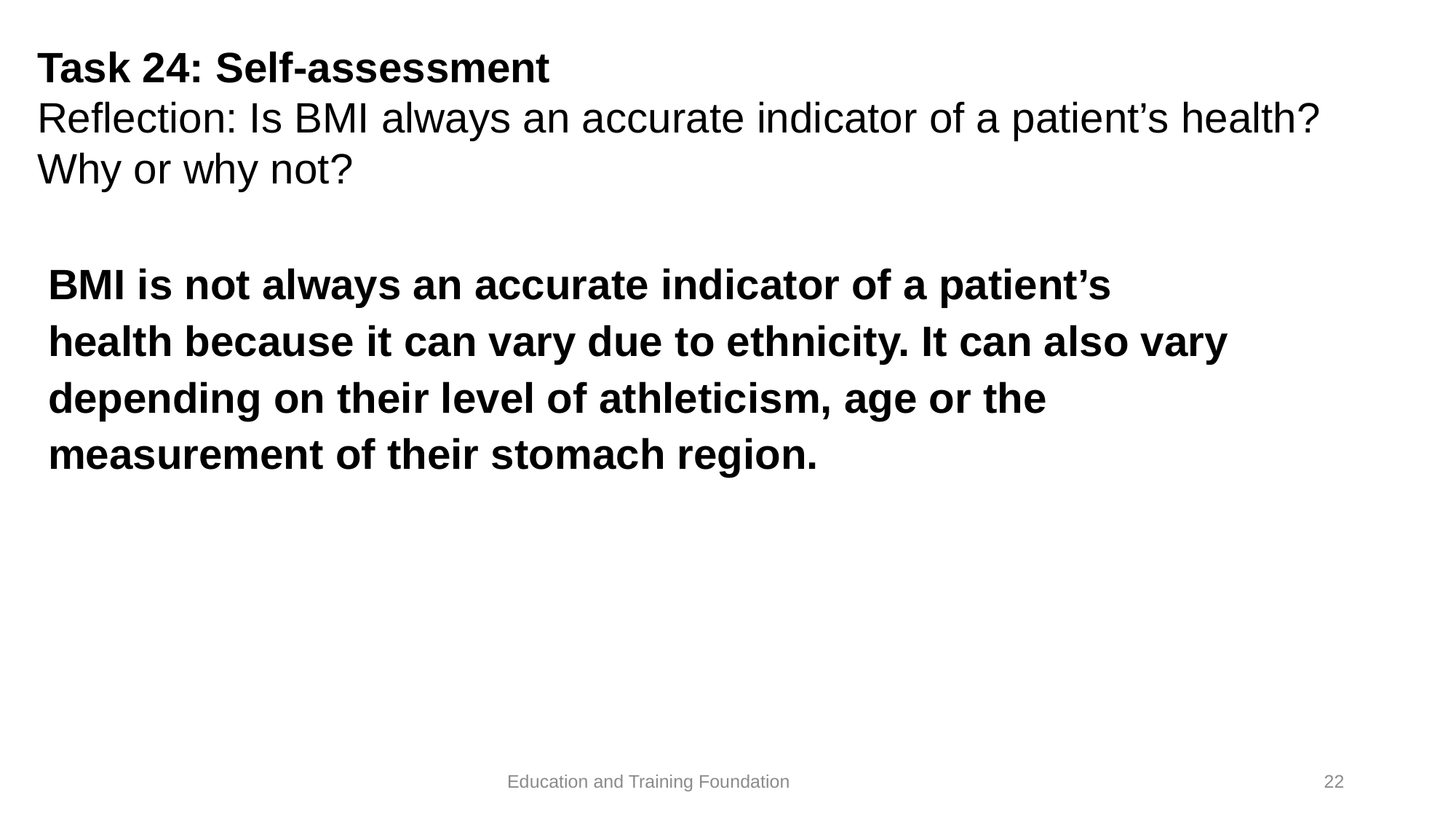

# Task 24: Self-assessment Reflection: Is BMI always an accurate indicator of a patient’s health? Why or why not?

BMI is not always an accurate indicator of a patient’s health because it can vary due to ethnicity. It can also vary depending on their level of athleticism, age or the measurement of their stomach region.
22
Education and Training Foundation